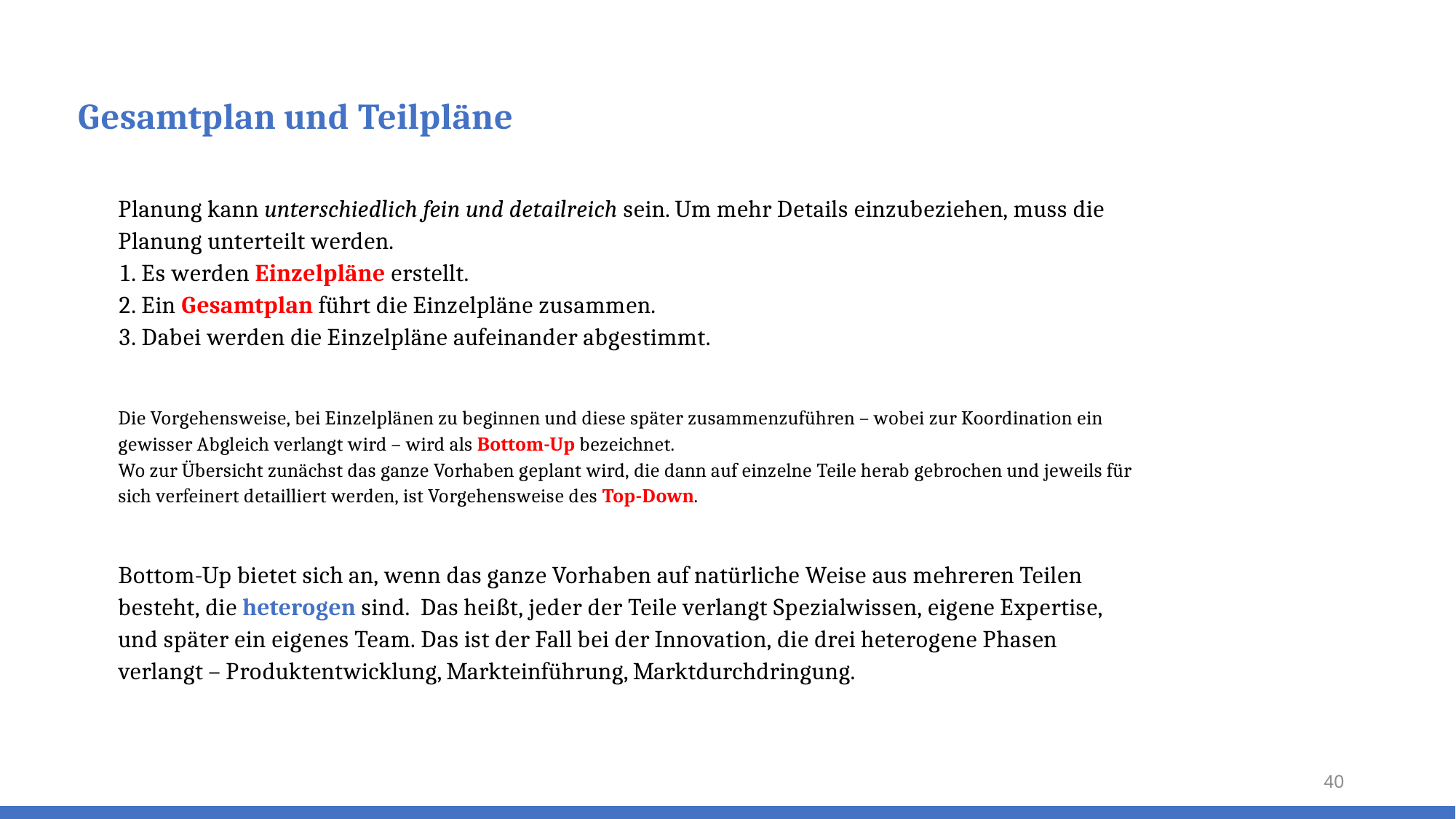

# Gesamtplan und Teilpläne
Planung kann unterschiedlich fein und detailreich sein. Um mehr Details einzubeziehen, muss die Planung unterteilt werden.
1. Es werden Einzelpläne erstellt.
2. Ein Gesamtplan führt die Einzelpläne zusammen.
3. Dabei werden die Einzelpläne aufeinander abgestimmt.
Die Vorgehensweise, bei Einzelplänen zu beginnen und diese später zusammenzuführen – wobei zur Koordination ein gewisser Abgleich verlangt wird – wird als Bottom-Up bezeichnet.
Wo zur Übersicht zunächst das ganze Vorhaben geplant wird, die dann auf einzelne Teile herab gebrochen und jeweils für sich verfeinert detailliert werden, ist Vorgehensweise des Top-Down.
Bottom-Up bietet sich an, wenn das ganze Vorhaben auf natürliche Weise aus mehreren Teilen besteht, die heterogen sind.  Das heißt, jeder der Teile verlangt Spezialwissen, eigene Expertise, und später ein eigenes Team. Das ist der Fall bei der Innovation, die drei heterogene Phasen verlangt – Produktentwicklung, Markteinführung, Marktdurchdringung.

40